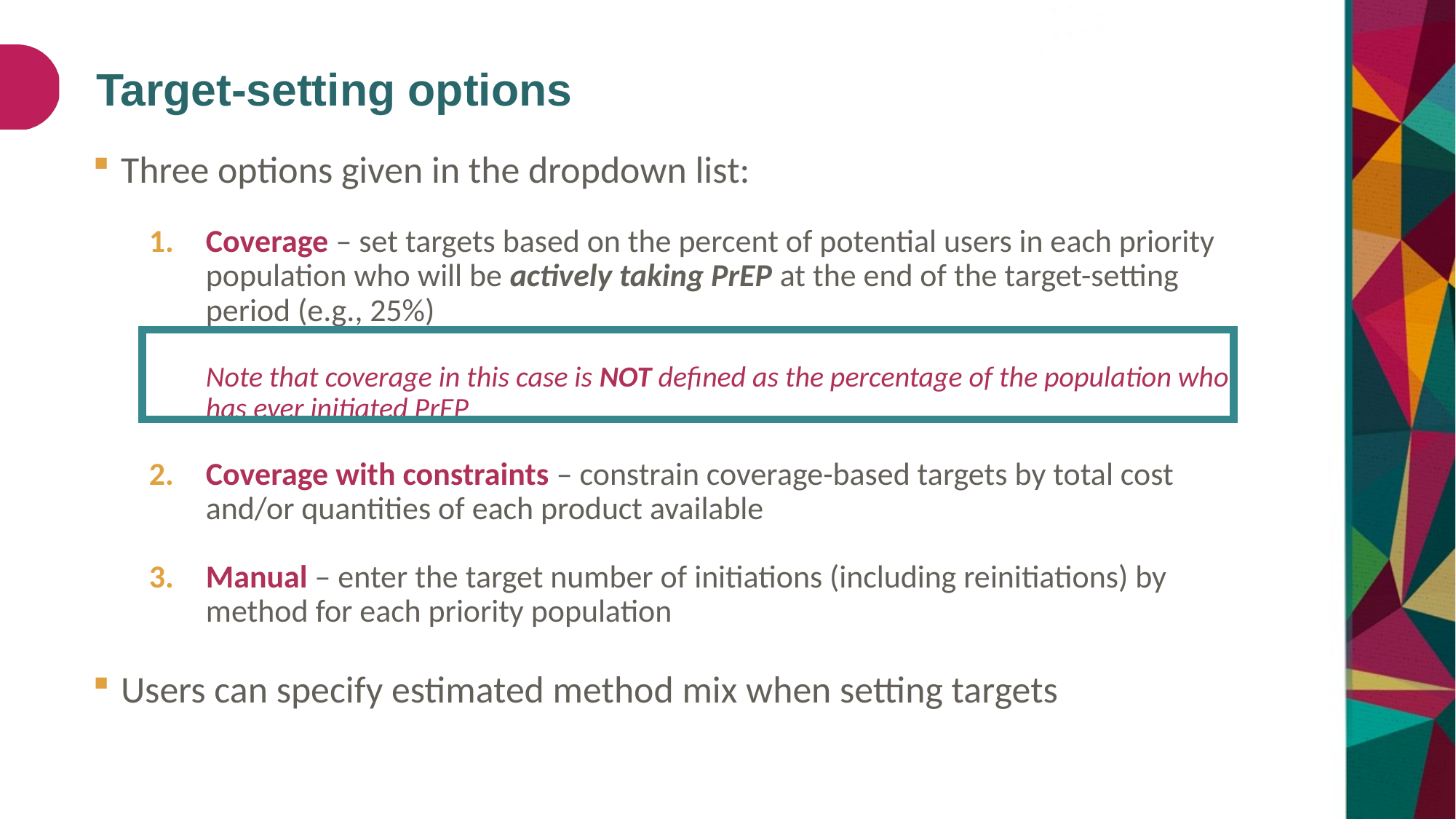

# Target-setting options
Three options given in the dropdown list:
Coverage – set targets based on the percent of potential users in each priority population who will be actively taking PrEP at the end of the target-setting period (e.g., 25%)
Note that coverage in this case is NOT defined as the percentage of the population who has ever initiated PrEP
Coverage with constraints – constrain coverage-based targets by total cost and/or quantities of each product available
Manual – enter the target number of initiations (including reinitiations) by method for each priority population
Users can specify estimated method mix when setting targets